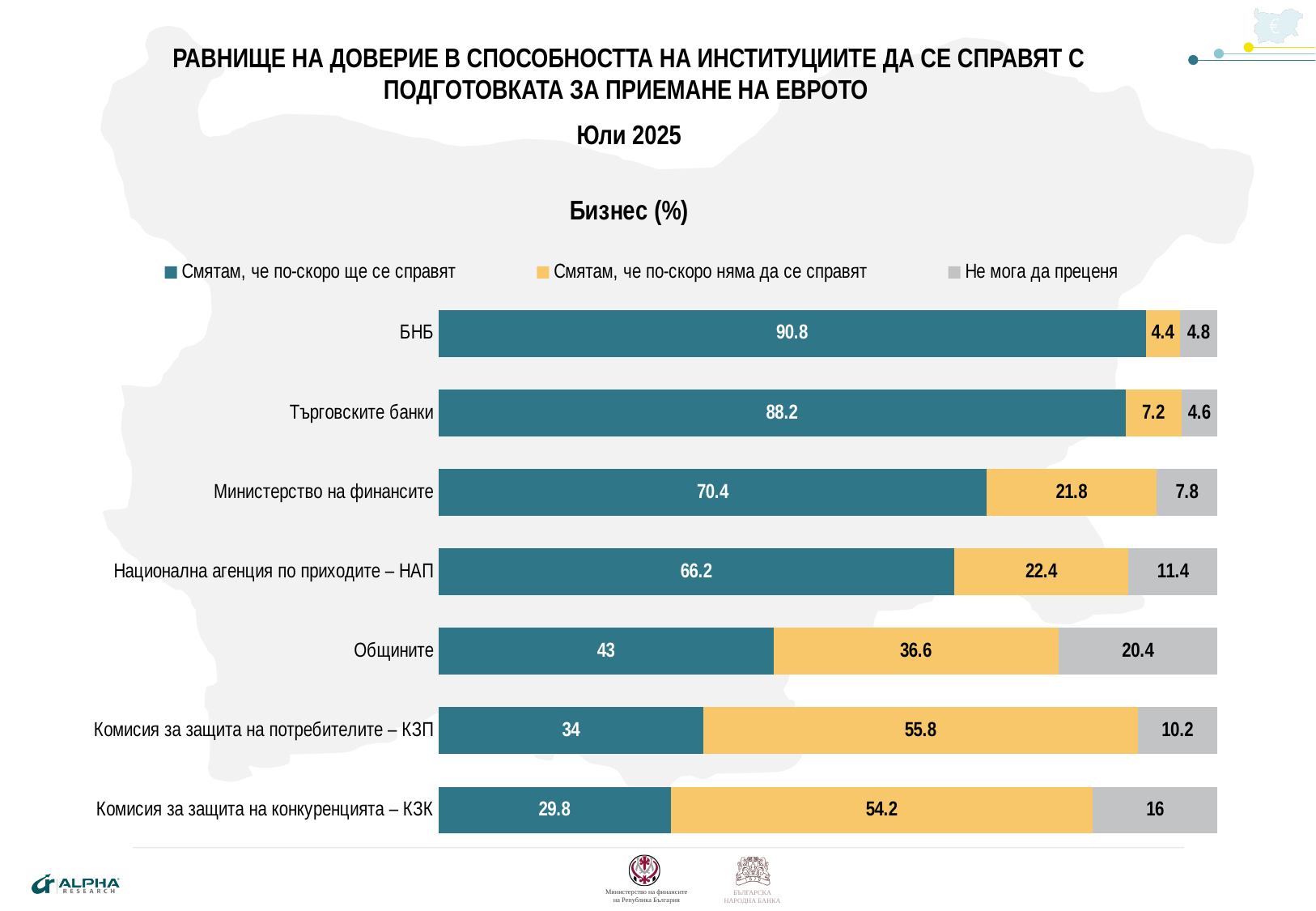

Равнище на доверие в способността на институциите да се справят с подготовката за приемане на еврото
Юли 2025

### Chart: Бизнес (%)

| Category | Смятам, че по-скоро ще се справят | Смятам, че по-скоро няма да се справят | Не мога да преценя |
|---|---|---|---|
| БНБ | 90.8 | 4.3999999999999995 | 4.8 |
| Търговските банки | 88.2 | 7.199999999999999 | 4.6 |
| Министерство на финансите | 70.39999999999999 | 21.8 | 7.8 |
| Национална агенция по приходите – НАП | 66.2 | 22.400000000000002 | 11.4 |
| Общините | 43.0 | 36.6 | 20.4 |
| Комисия за защита на потребителите – КЗП | 34.0 | 55.800000000000004 | 10.2 |
| Комисия за защита на конкуренцията – КЗК | 29.799999999999997 | 54.2 | 16.0 |